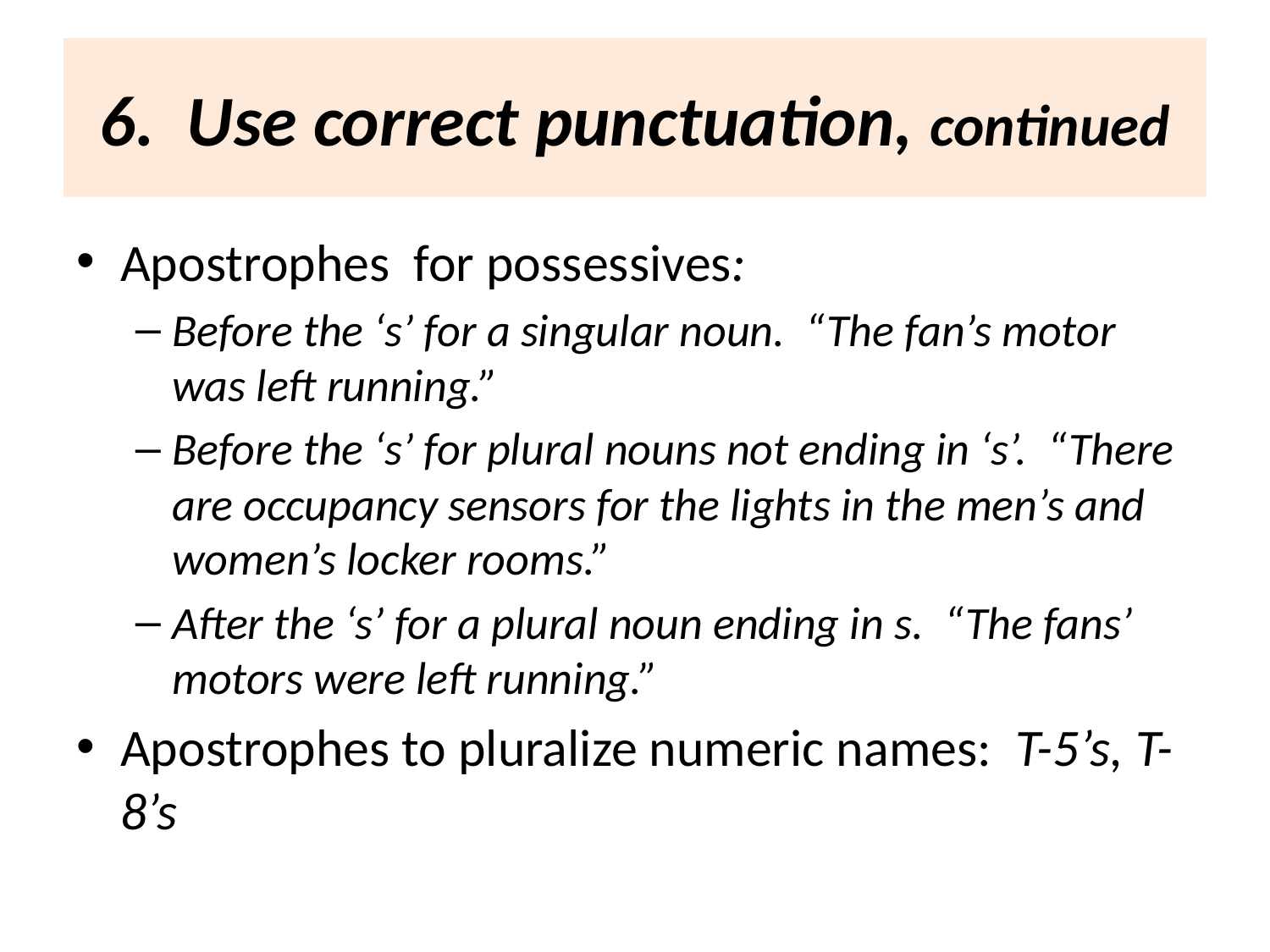

# 6.  Use correct punctuation, continued
Apostrophes  for possessives:
Before the ‘s’ for a singular noun.  “The fan’s motor was left running.”
Before the ‘s’ for plural nouns not ending in ‘s’.  “There are occupancy sensors for the lights in the men’s and women’s locker rooms.”
After the ‘s’ for a plural noun ending in s.  “The fans’ motors were left running.”
Apostrophes to pluralize numeric names:  T-5’s, T-8’s